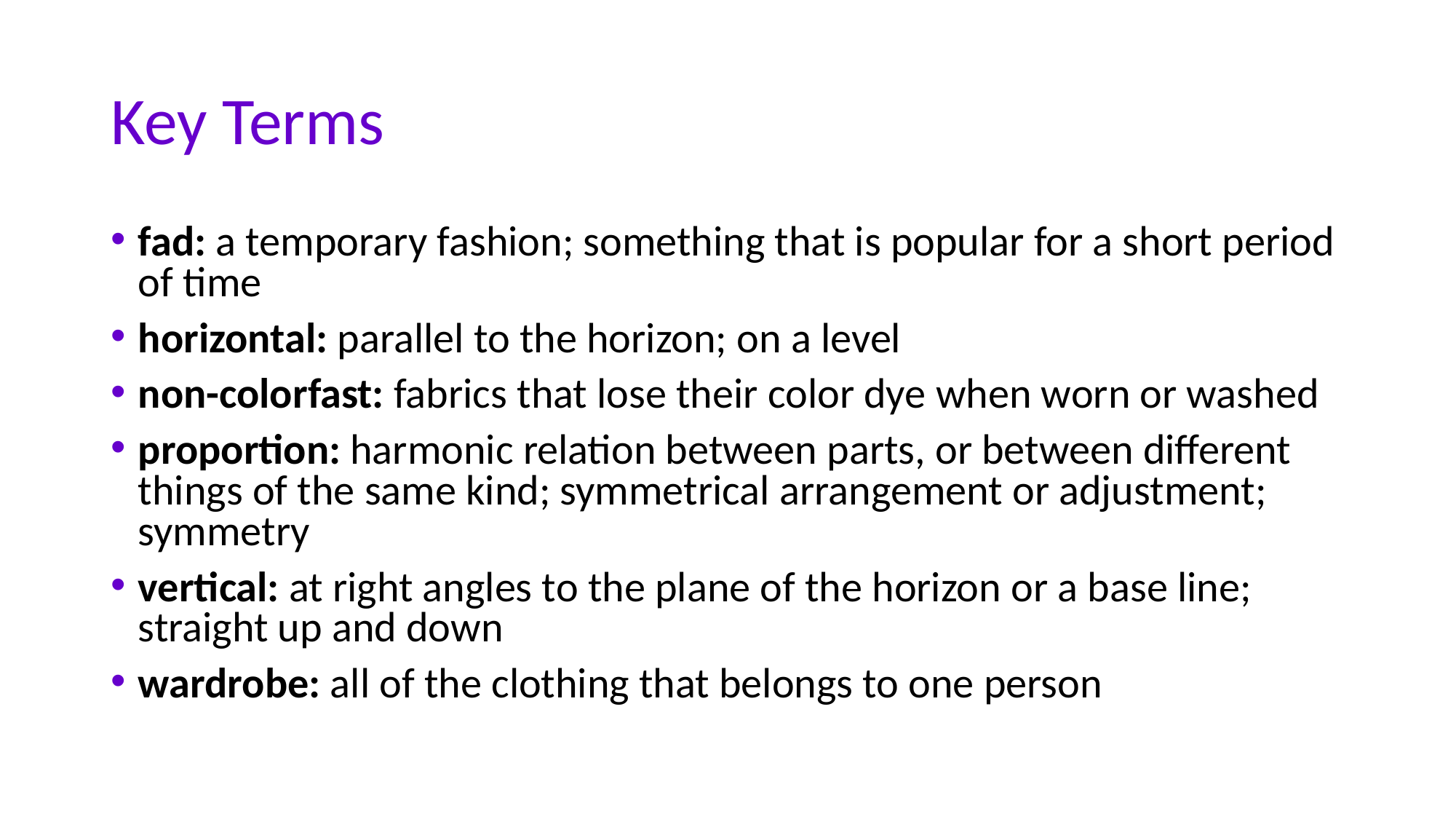

# Key Terms
fad: a temporary fashion; something that is popular for a short period of time
horizontal: parallel to the horizon; on a level
non-colorfast: fabrics that lose their color dye when worn or washed
proportion: harmonic relation between parts, or between different things of the same kind; symmetrical arrangement or adjustment; symmetry
vertical: at right angles to the plane of the horizon or a base line; straight up and down
wardrobe: all of the clothing that belongs to one person